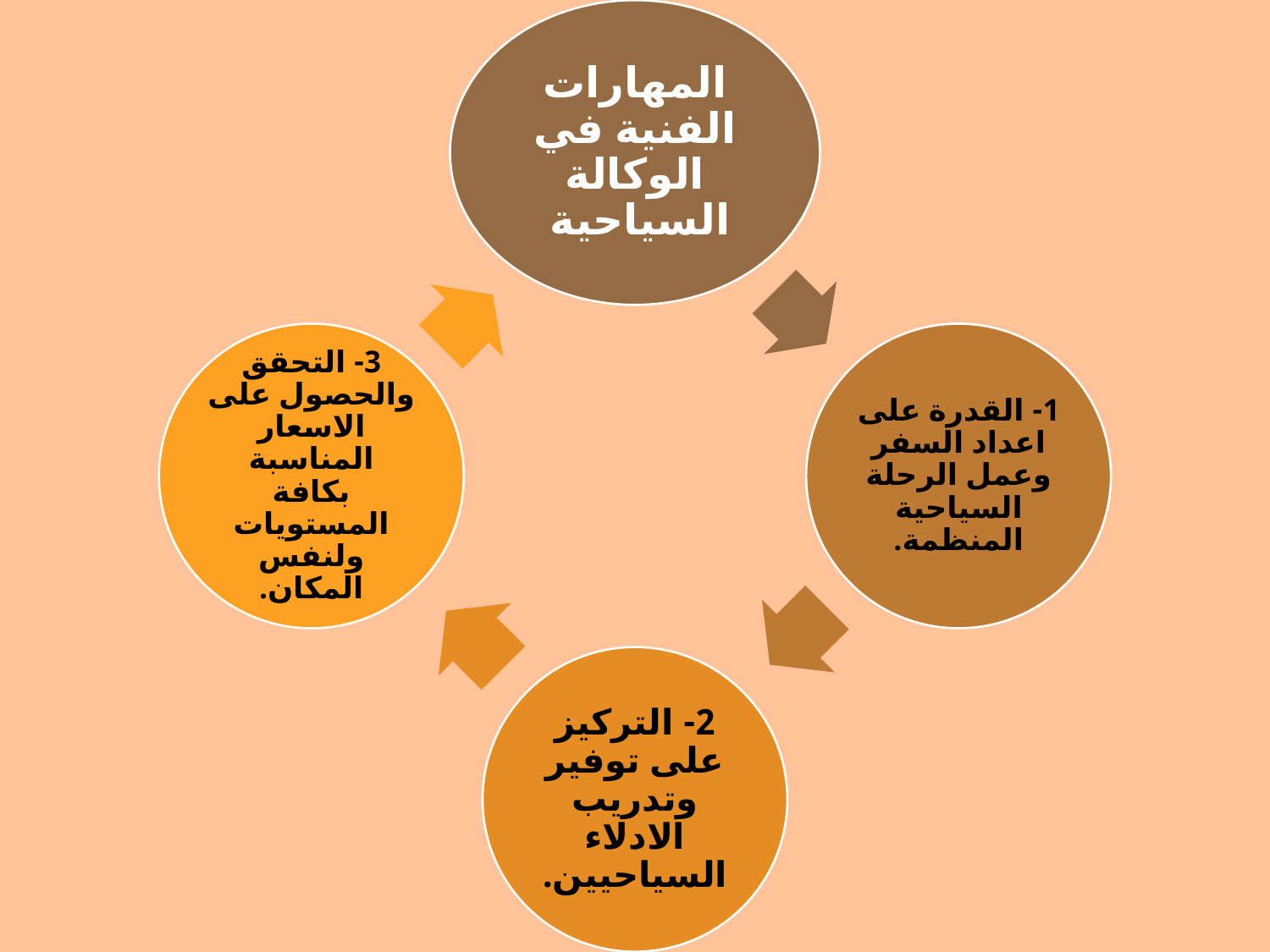

المهارات الفنية في الوكالة السياحية

1- القدرة على اعداد السفر وعمل الرحلة السياحية المنظمة.

2- التركيز على توفير وتدريب الادلاء السياحيين.

3- التحقق والحصول على الاسعار المناسبة بكافة المستويات ولنفس المكان.